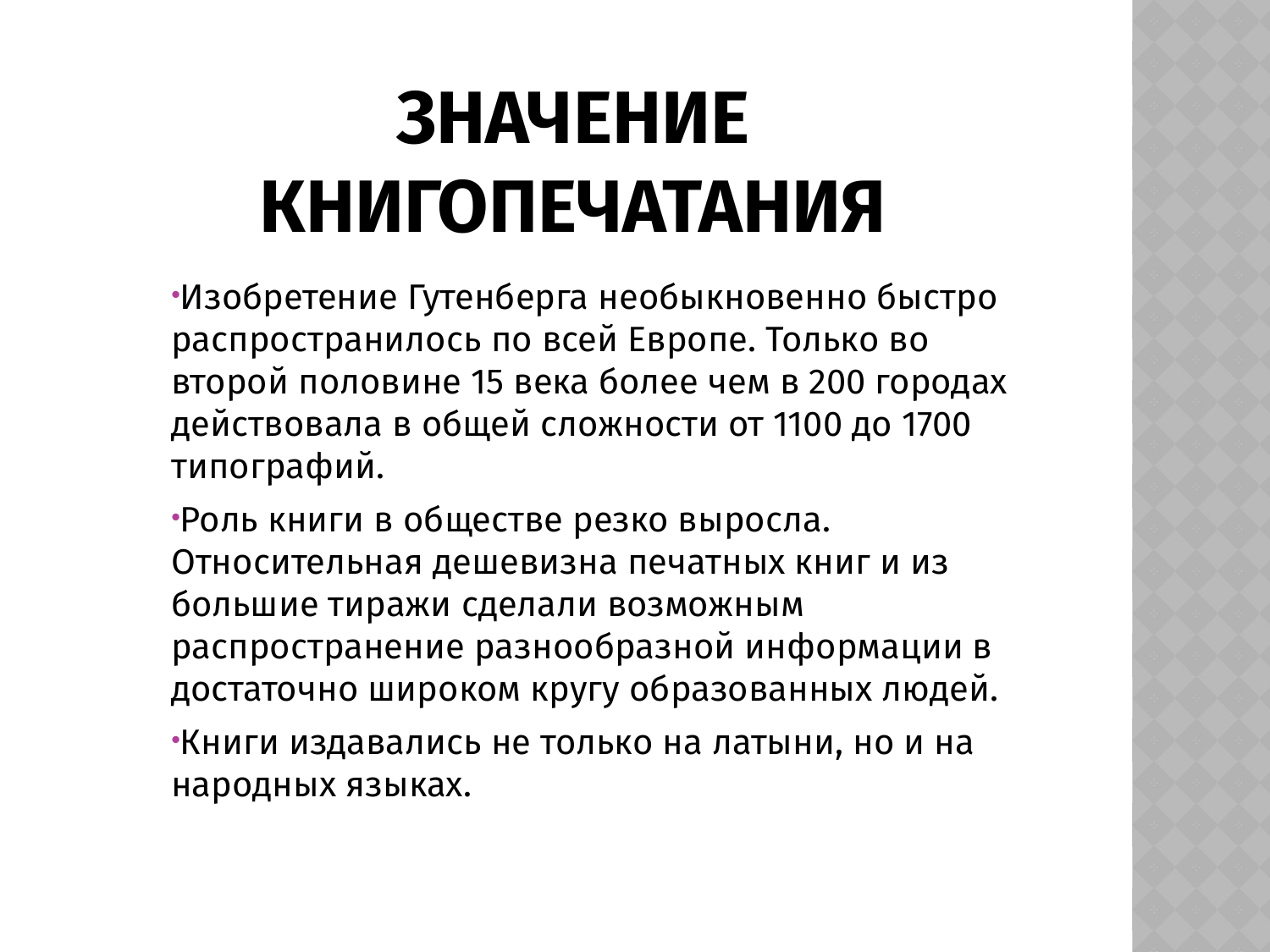

# Значение книгопечатания
Изобретение Гутенберга необыкновенно быстро распространилось по всей Европе. Только во второй половине 15 века более чем в 200 городах действовала в общей сложности от 1100 до 1700 типографий.
Роль книги в обществе резко выросла. Относительная дешевизна печатных книг и из большие тиражи сделали возможным распространение разнообразной информации в достаточно широком кругу образованных людей.
Книги издавались не только на латыни, но и на народных языках.